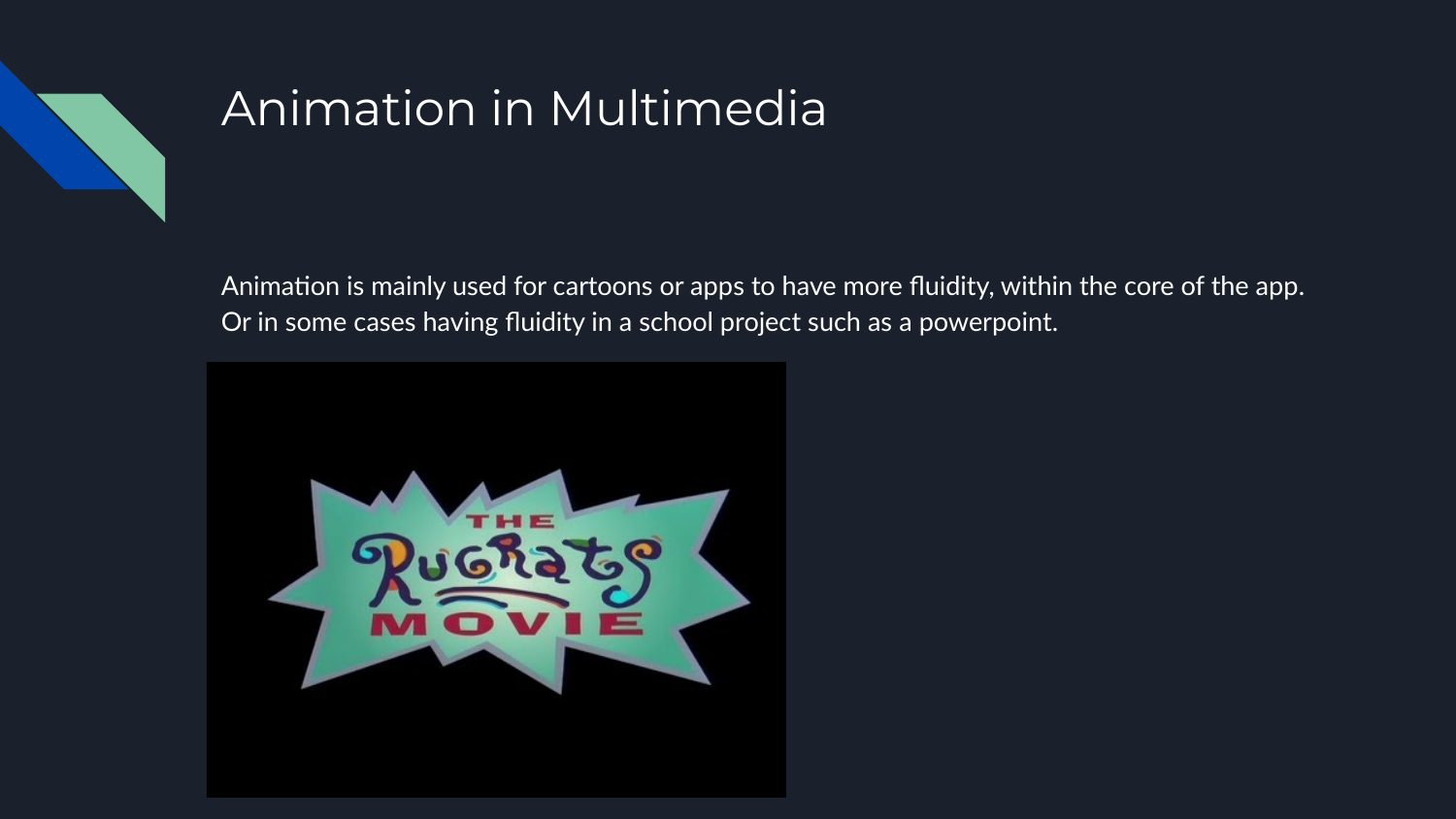

# Animation in Multimedia
Animation is mainly used for cartoons or apps to have more fluidity, within the core of the app. Or in some cases having fluidity in a school project such as a powerpoint.